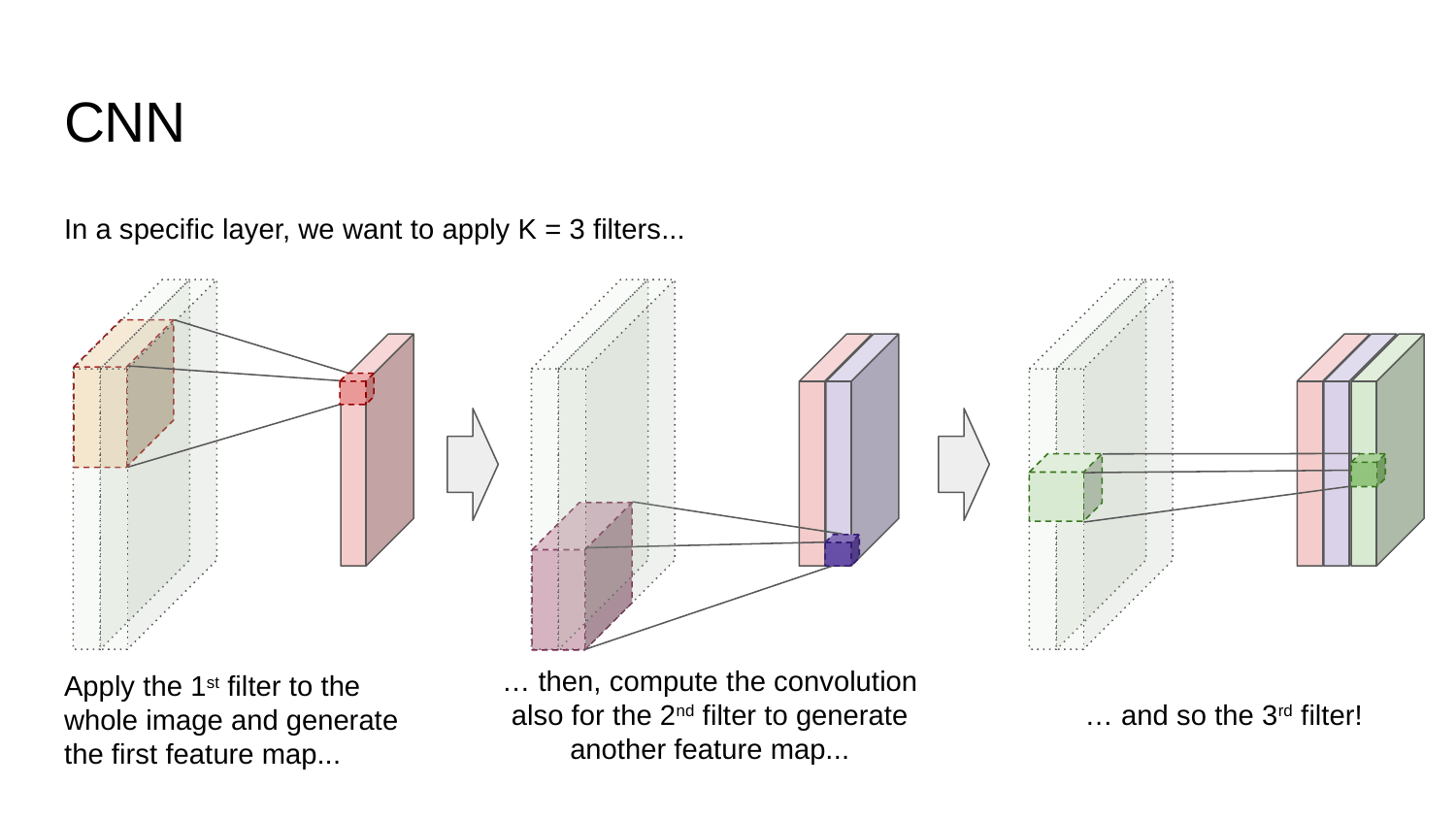

# CNN

In a specific layer, we want to apply K = 3 filters...

Apply the 1st filter to the whole image and generate the first feature map...
… then, compute the convolution also for the 2nd filter to generate another feature map...
… and so the 3rd filter!